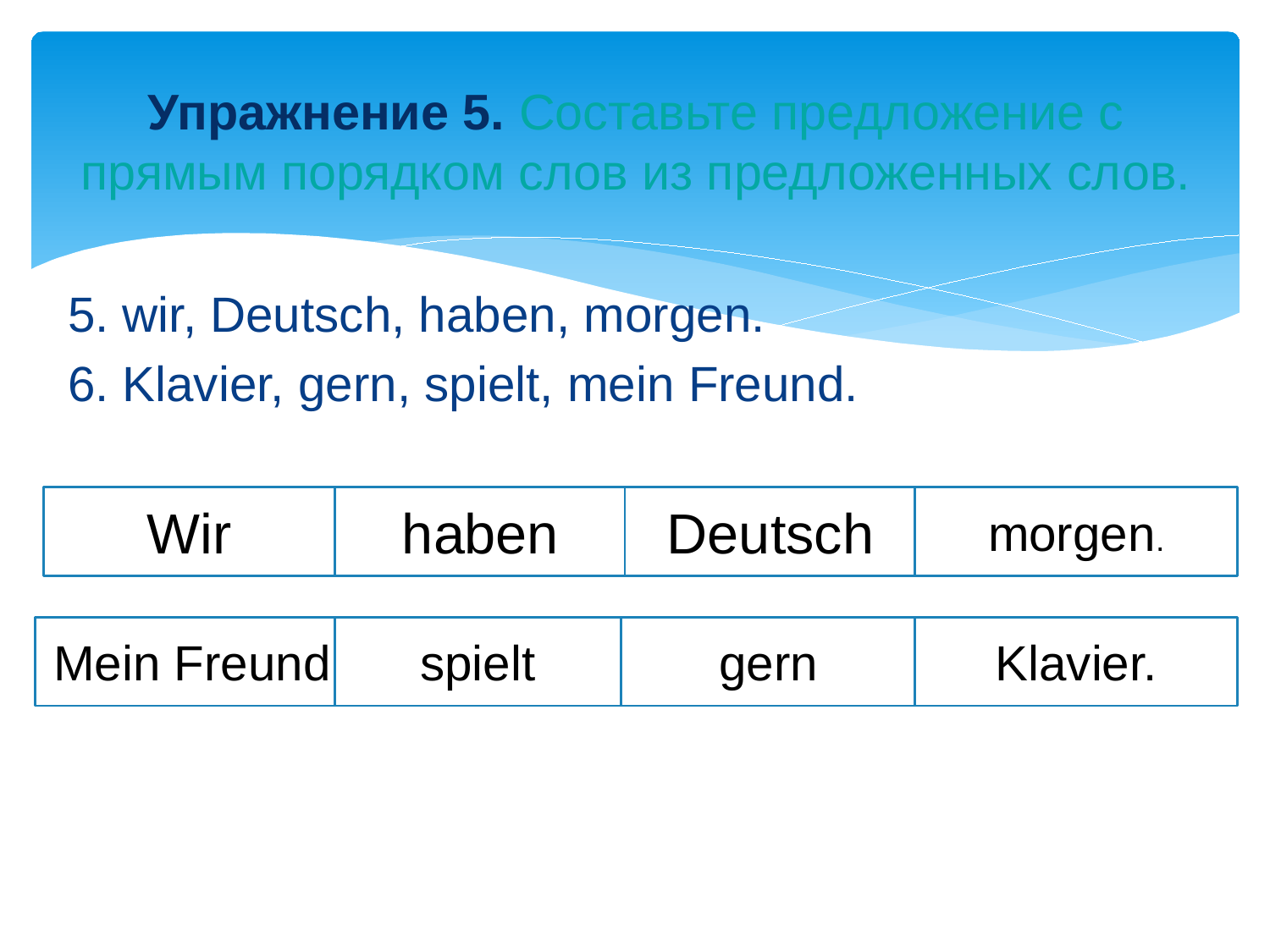

# Упражнение 5. Составьте предложение с прямым порядком слов из предложенных слов.

5. wir, Deutsch, haben, morgen.
6. Klavier, gern, spielt, mein Freund.

Wir
haben
Deutsch
morgen.
Mein Freund
spielt
gern
Klavier.